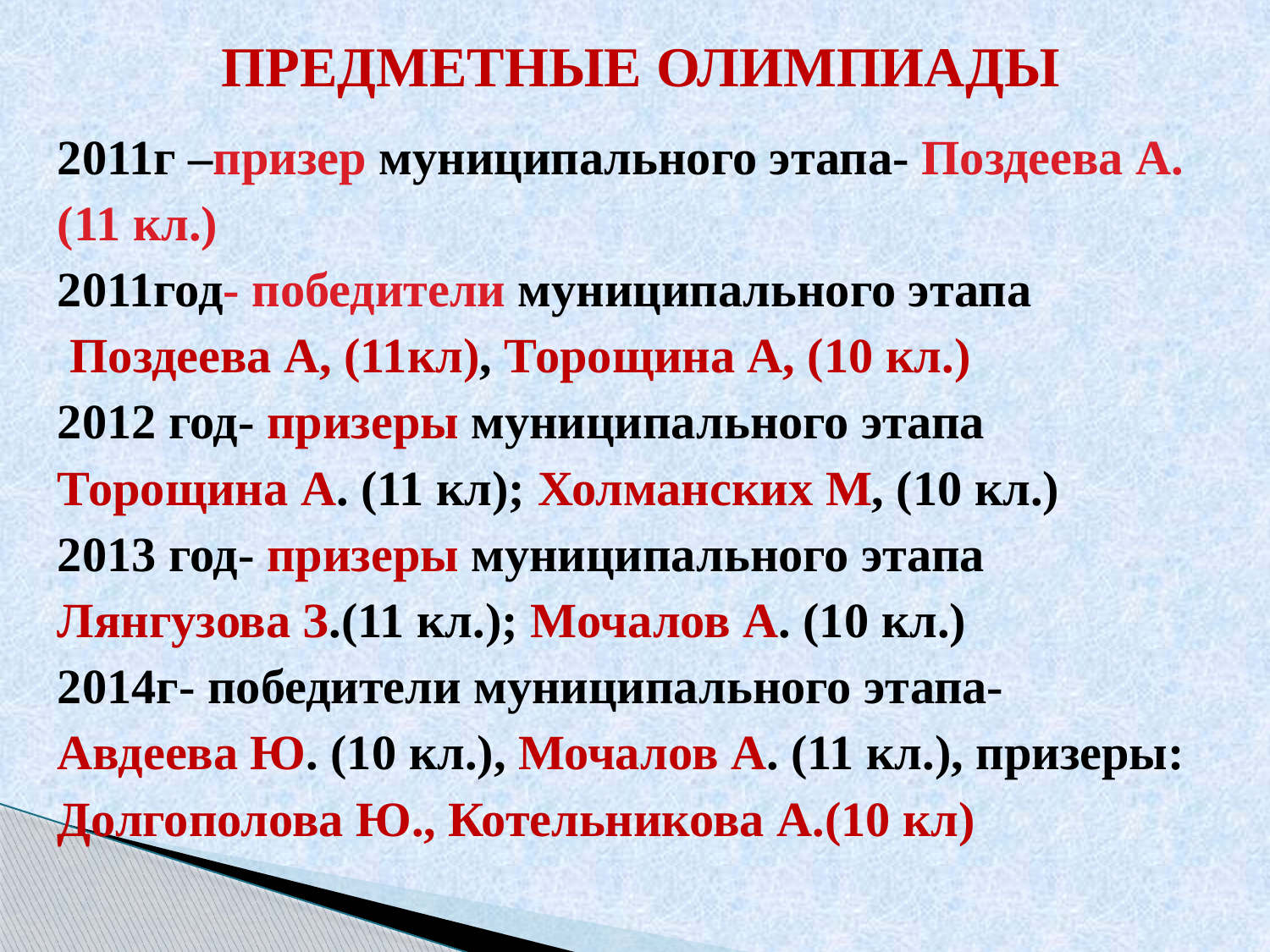

# ПРЕДМЕТНЫЕ ОЛИМПИАДЫ
2011г –призер муниципального этапа- Поздеева А.
(11 кл.)
2011год- победители муниципального этапа
 Поздеева А, (11кл), Торощина А, (10 кл.)
2012 год- призеры муниципального этапа
Торощина А. (11 кл); Холманских М, (10 кл.)
2013 год- призеры муниципального этапа
Лянгузова З.(11 кл.); Мочалов А. (10 кл.)
2014г- победители муниципального этапа-
Авдеева Ю. (10 кл.), Мочалов А. (11 кл.), призеры:
Долгополова Ю., Котельникова А.(10 кл)